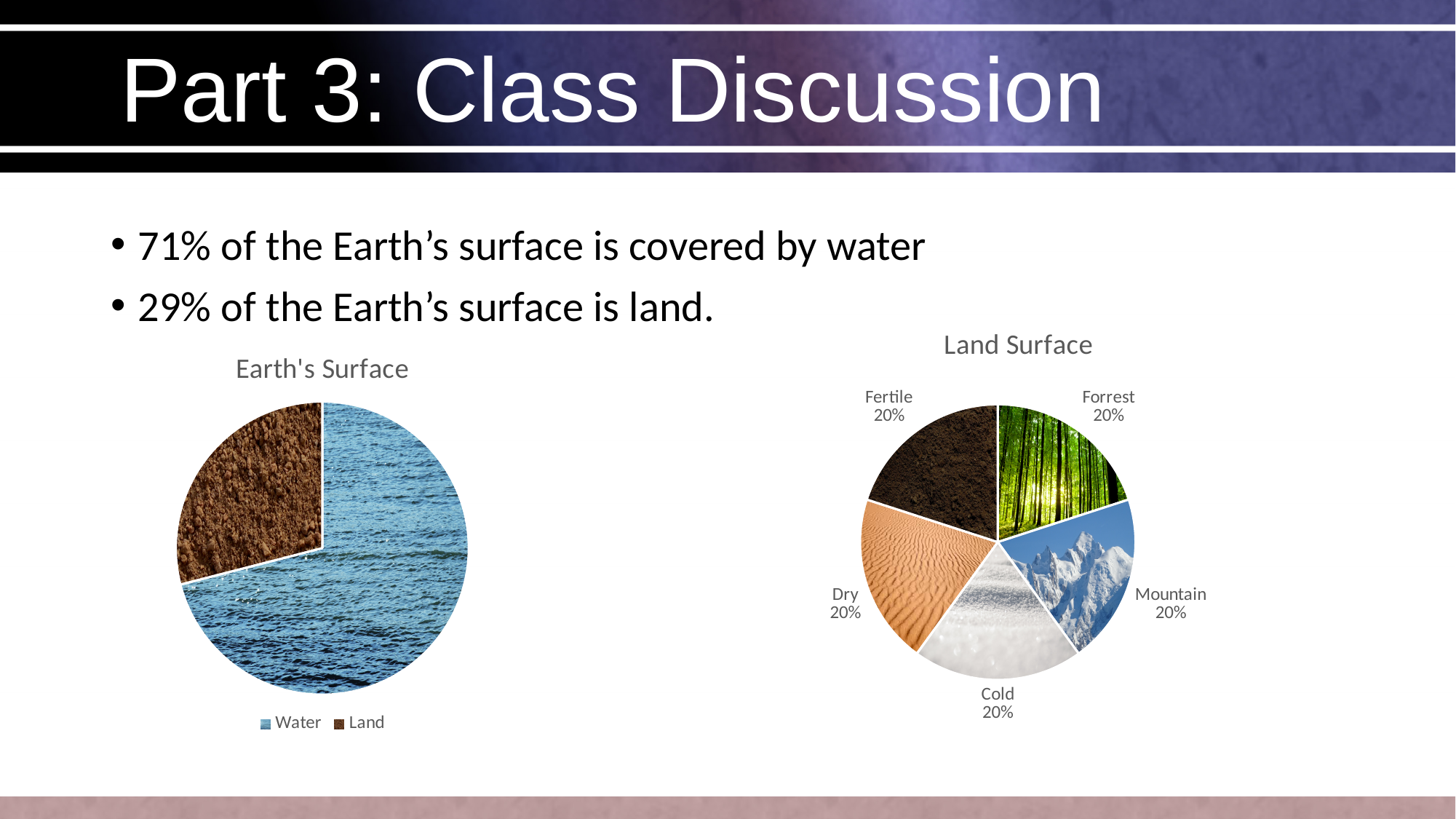

# Part 3: Class Discussion
71% of the Earth’s surface is covered by water
29% of the Earth’s surface is land.

### Chart:

| Category | Land Surface |
|---|---|
| Forrest | 20.0 |
| Mountain | 20.0 |
| Cold | 20.0 |
| Dry | 20.0 |
| Fertile | 20.0 |

### Chart:

| Category | Earth's Surface |
|---|---|
| Water | 71.0 |
| Land | 29.0 |